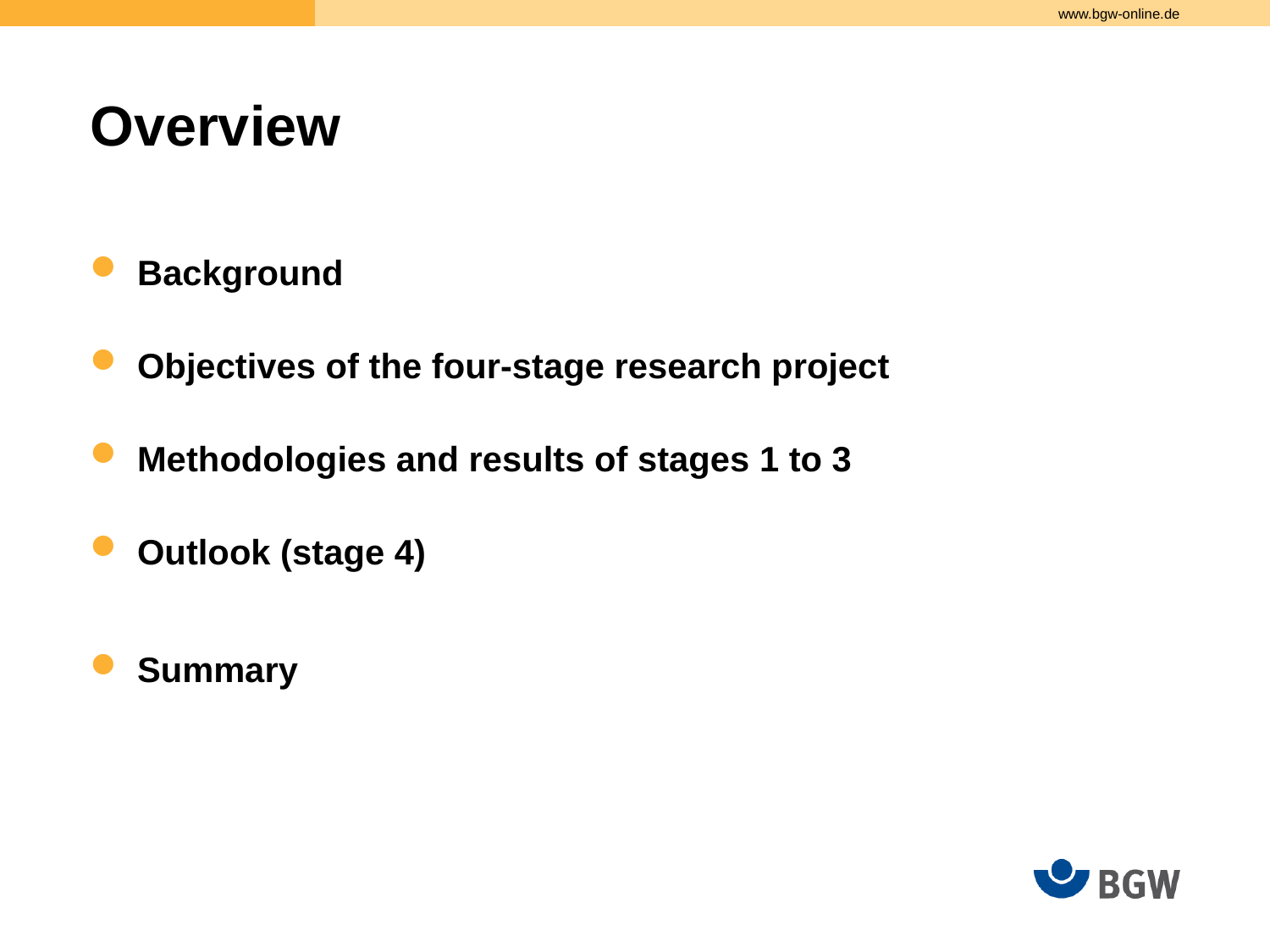

# Overview
 Background

 Objectives of the four-stage research project

 Methodologies and results of stages 1 to 3

 Outlook (stage 4)

 Summary